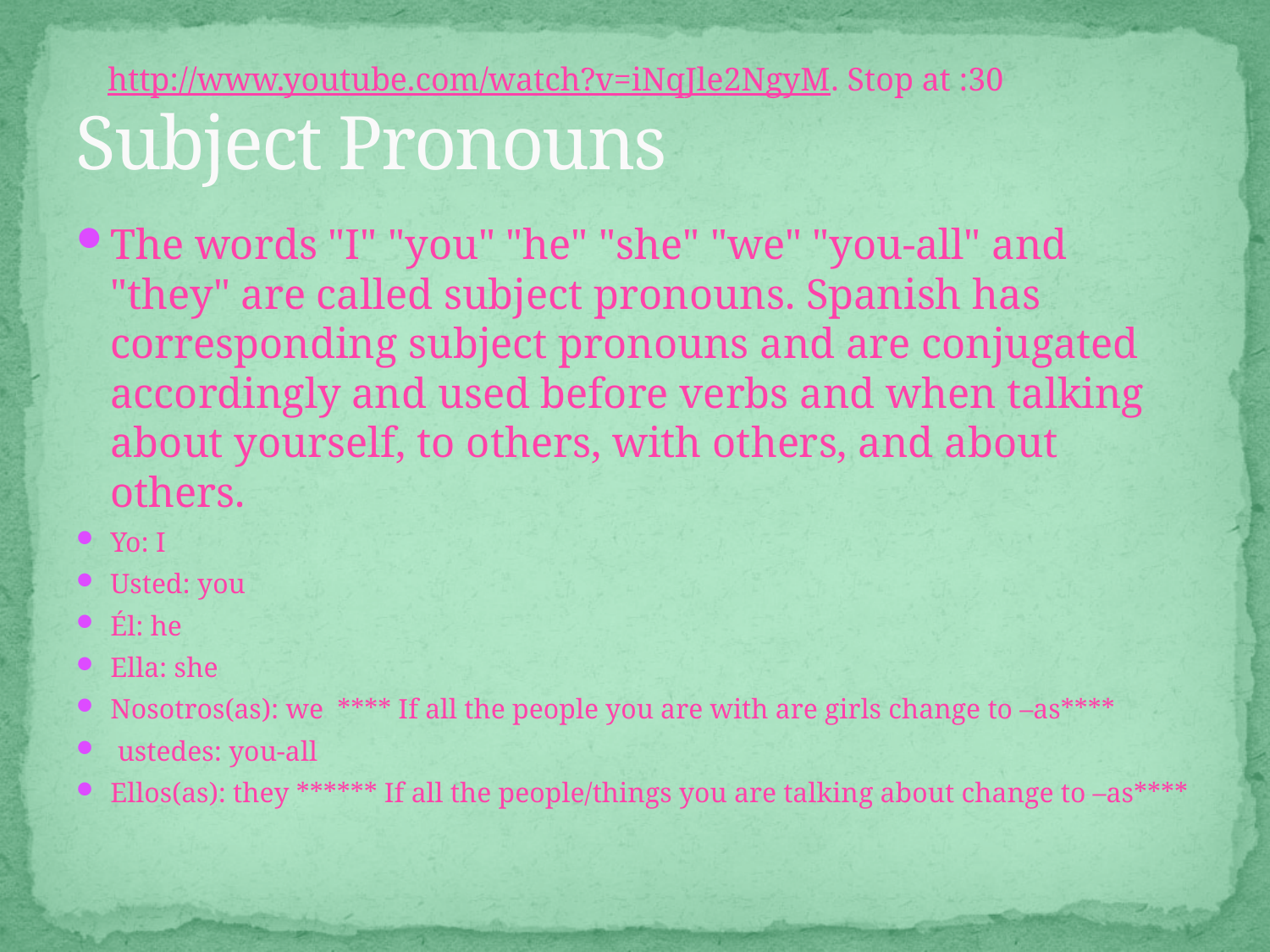

# Subject Pronouns
http://www.youtube.com/watch?v=iNqJle2NgyM. Stop at :30
The words "I" "you" "he" "she" "we" "you-all" and "they" are called subject pronouns. Spanish has corresponding subject pronouns and are conjugated accordingly and used before verbs and when talking about yourself, to others, with others, and about others.
Yo: I
Usted: you
Él: he
Ella: she
Nosotros(as): we  **** If all the people you are with are girls change to –as****
 ustedes: you-all
Ellos(as): they ****** If all the people/things you are talking about change to –as****